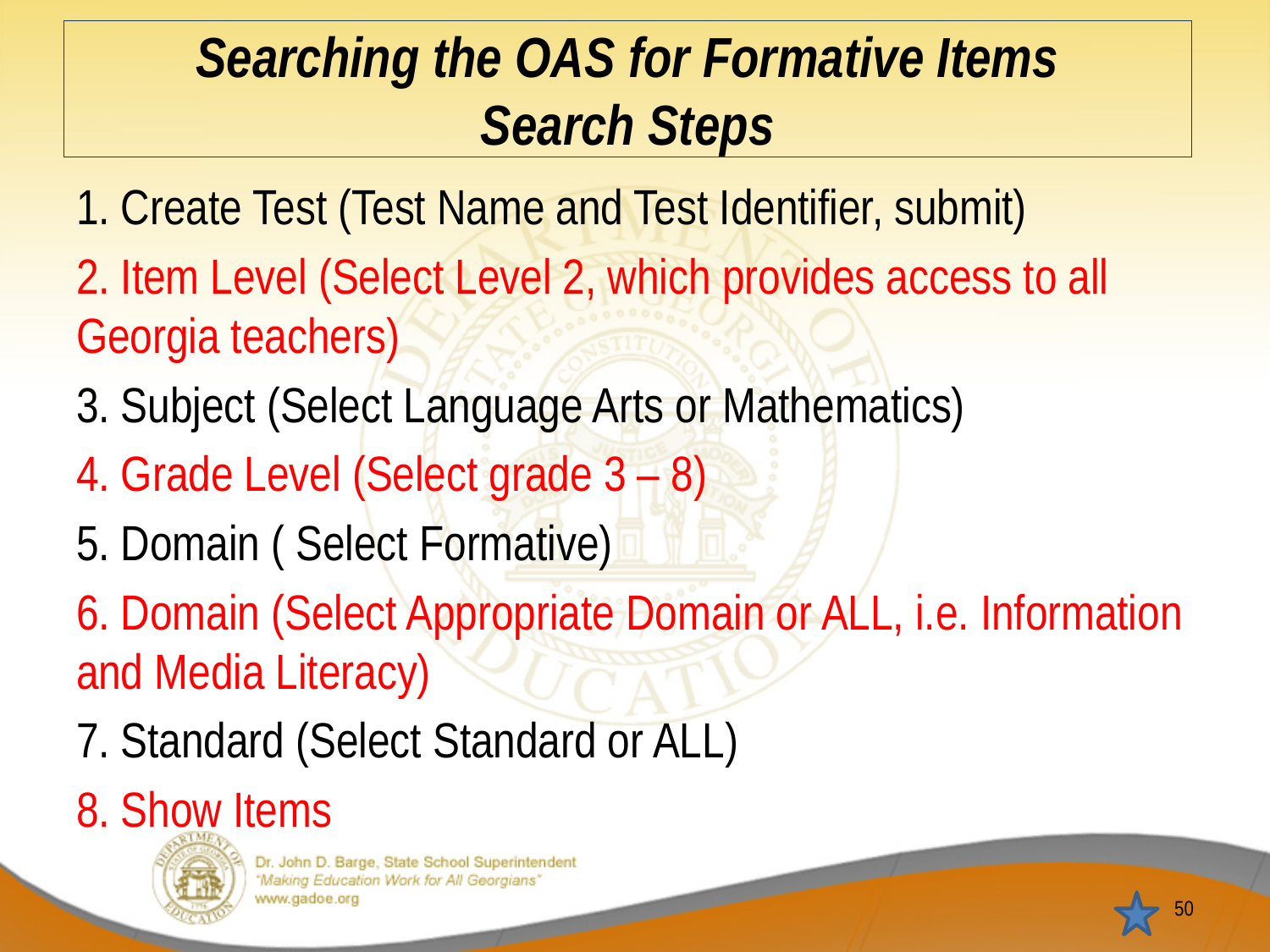

Searching the OAS for Formative Items
Search Steps
1. Create Test (Test Name and Test Identifier, submit)
2. Item Level (Select Level 2, which provides access to all Georgia teachers)
3. Subject (Select Language Arts or Mathematics)
4. Grade Level (Select grade 3 – 8)
5. Domain ( Select Formative)
6. Domain (Select Appropriate Domain or ALL, i.e. Information and Media Literacy)
7. Standard (Select Standard or ALL)
8. Show Items

50